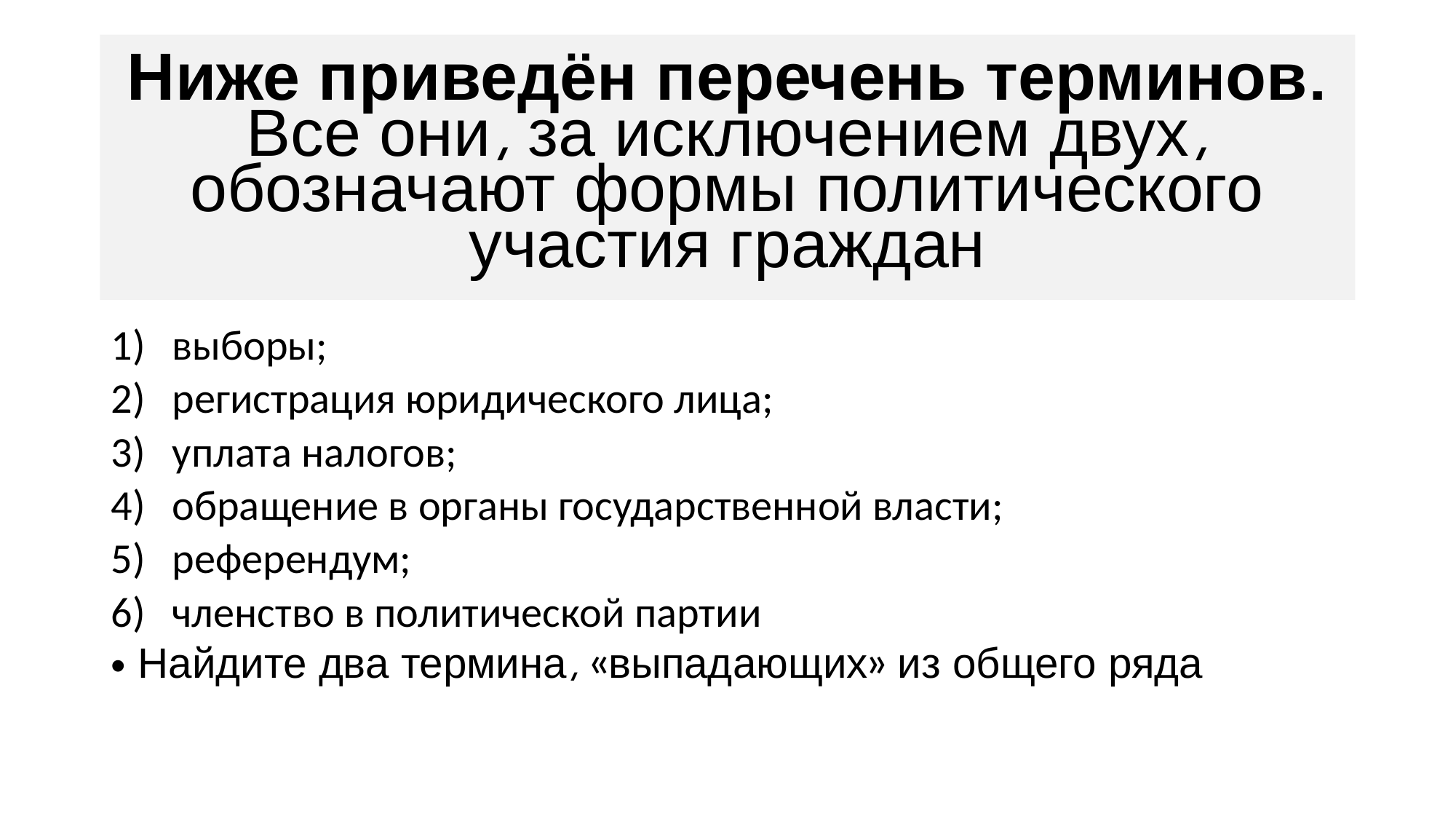

# Ниже приведён перечень терминов. Все они, за исключением двух, обозначают формы политического участия граждан
выборы;
регистрация юридического лица;
уплата налогов;
обращение в органы государственной власти;
референдум;
членство в политической партии
Найдите два термина, «выпадающих» из общего ряда